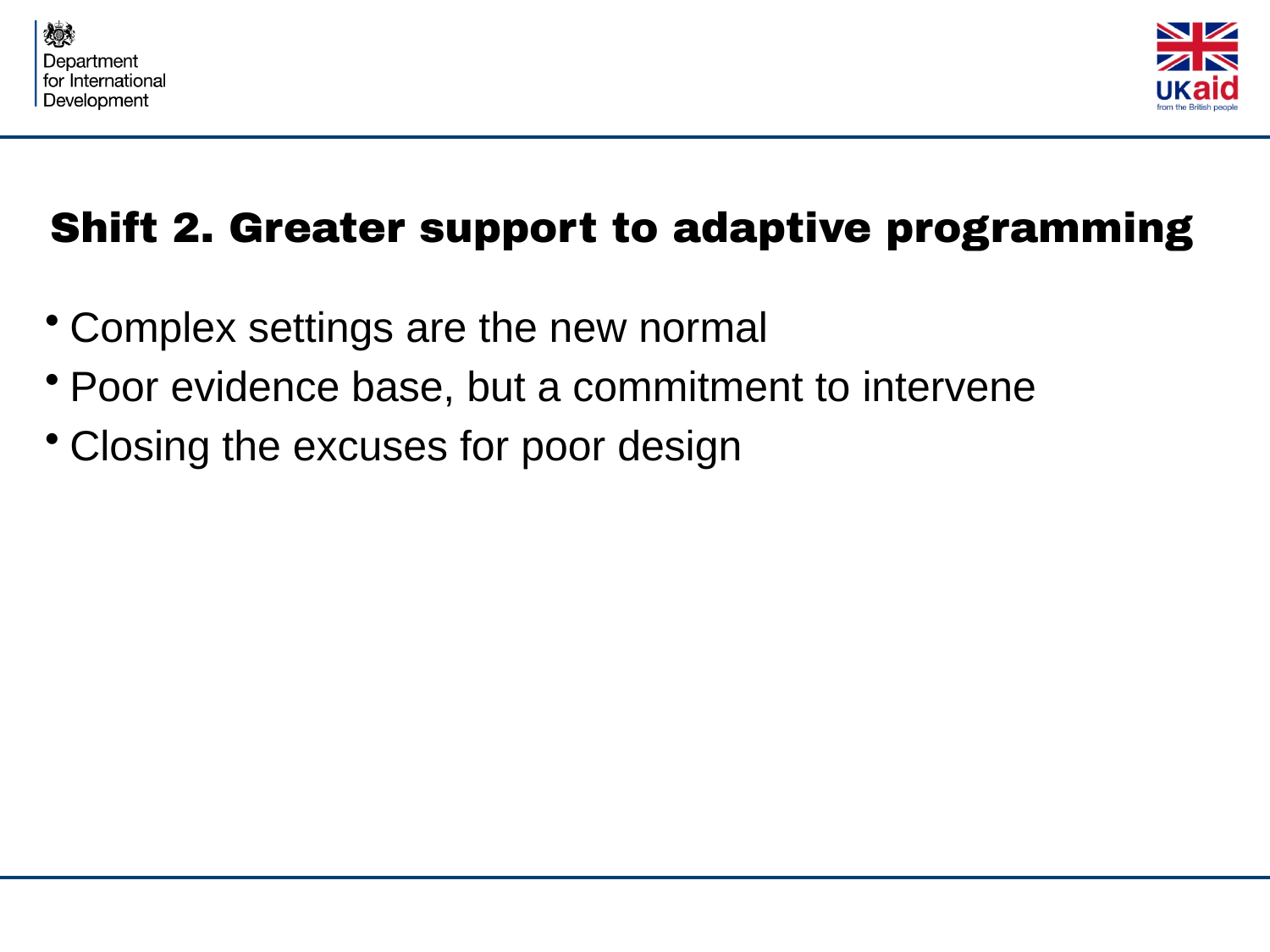

# Shift 2. Greater support to adaptive programming
Complex settings are the new normal
Poor evidence base, but a commitment to intervene
Closing the excuses for poor design